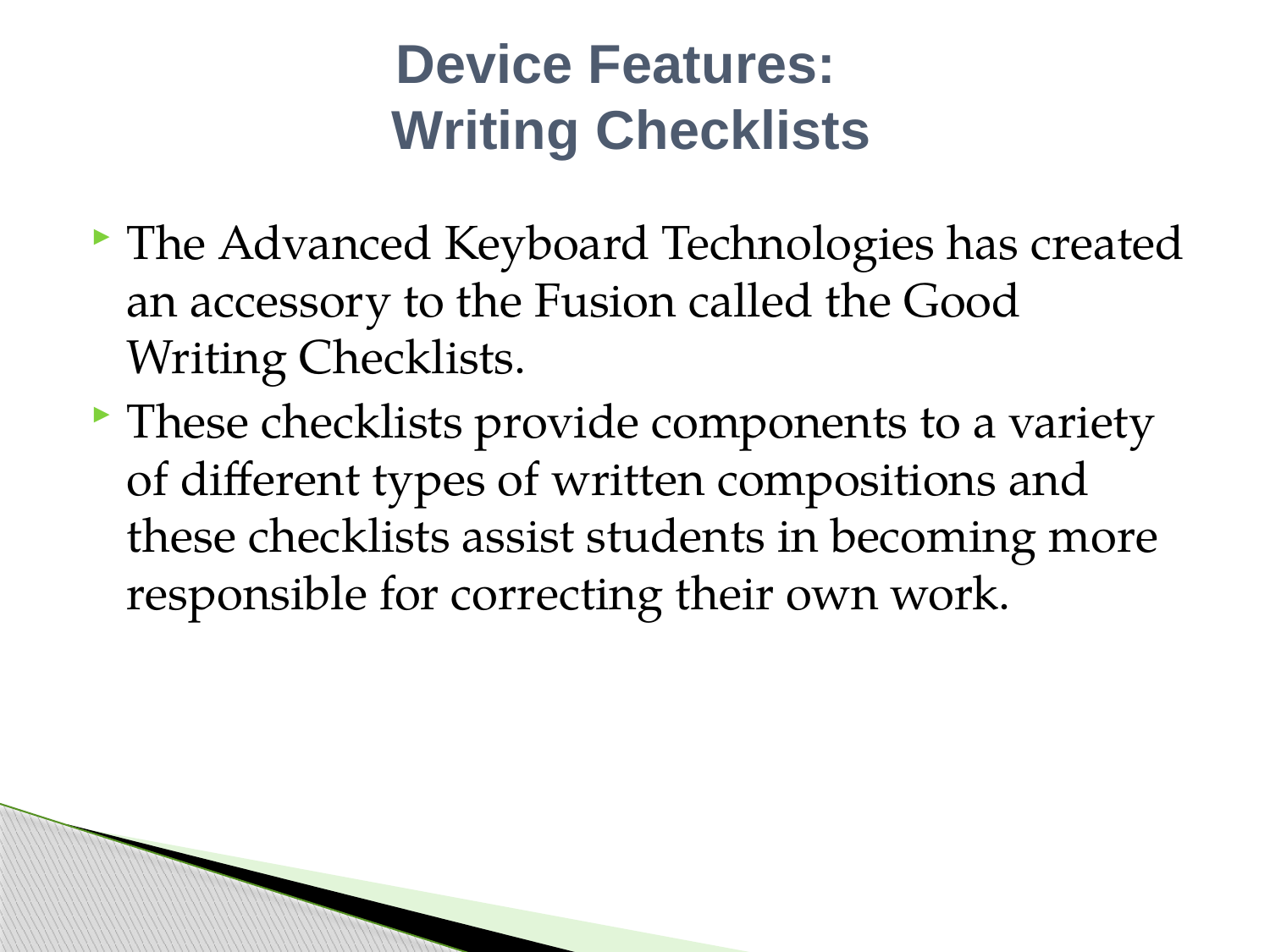

# Device Features: Writing Checklists
The Advanced Keyboard Technologies has created an accessory to the Fusion called the Good Writing Checklists.
These checklists provide components to a variety of different types of written compositions and these checklists assist students in becoming more responsible for correcting their own work.